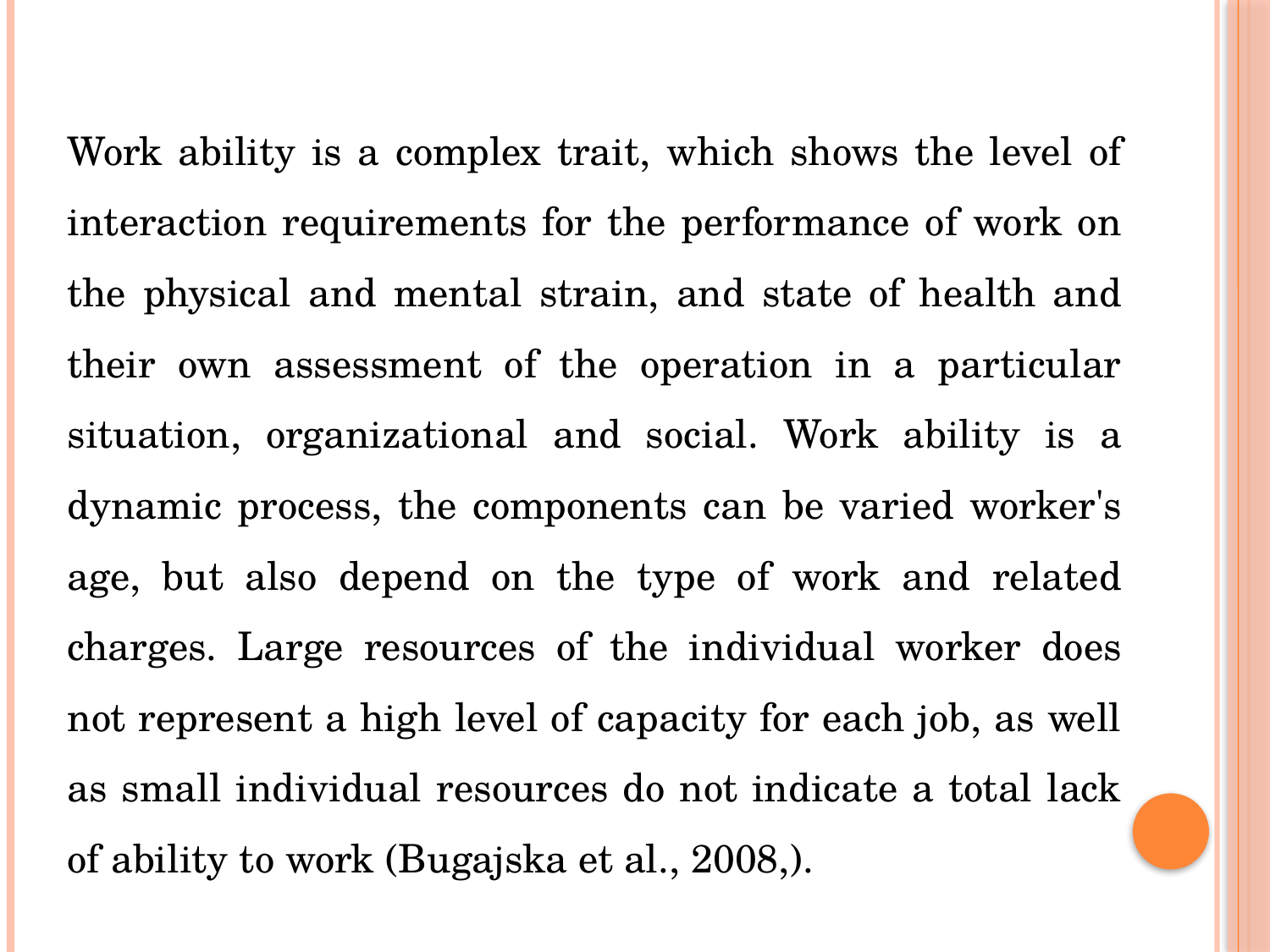

Work ability is a complex trait, which shows the level of interaction requirements for the performance of work on the physical and mental strain, and state of health and their own assessment of the operation in a particular situation, organizational and social. Work ability is a dynamic process, the components can be varied worker's age, but also depend on the type of work and related charges. Large resources of the individual worker does not represent a high level of capacity for each job, as well as small individual resources do not indicate a total lack of ability to work (Bugajska et al., 2008,).